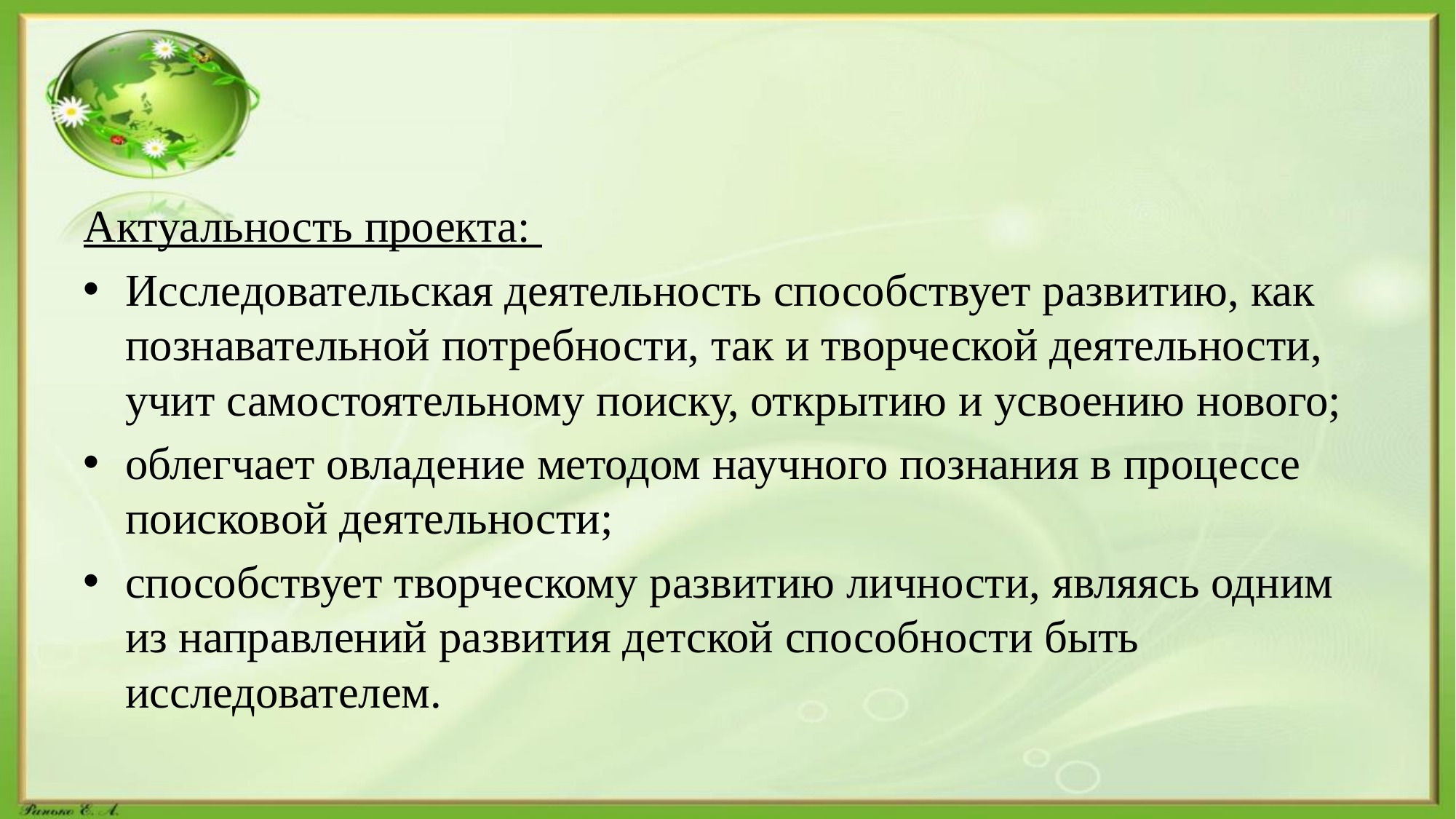

#
Актуальность проекта:
Исследовательская деятельность способствует развитию, как познавательной потребности, так и творческой деятельности, учит самостоятельному поиску, открытию и усвоению нового;
облегчает овладение методом научного познания в процессе поисковой деятельности;
способствует творческому развитию личности, являясь одним из направлений развития детской способности быть исследователем.